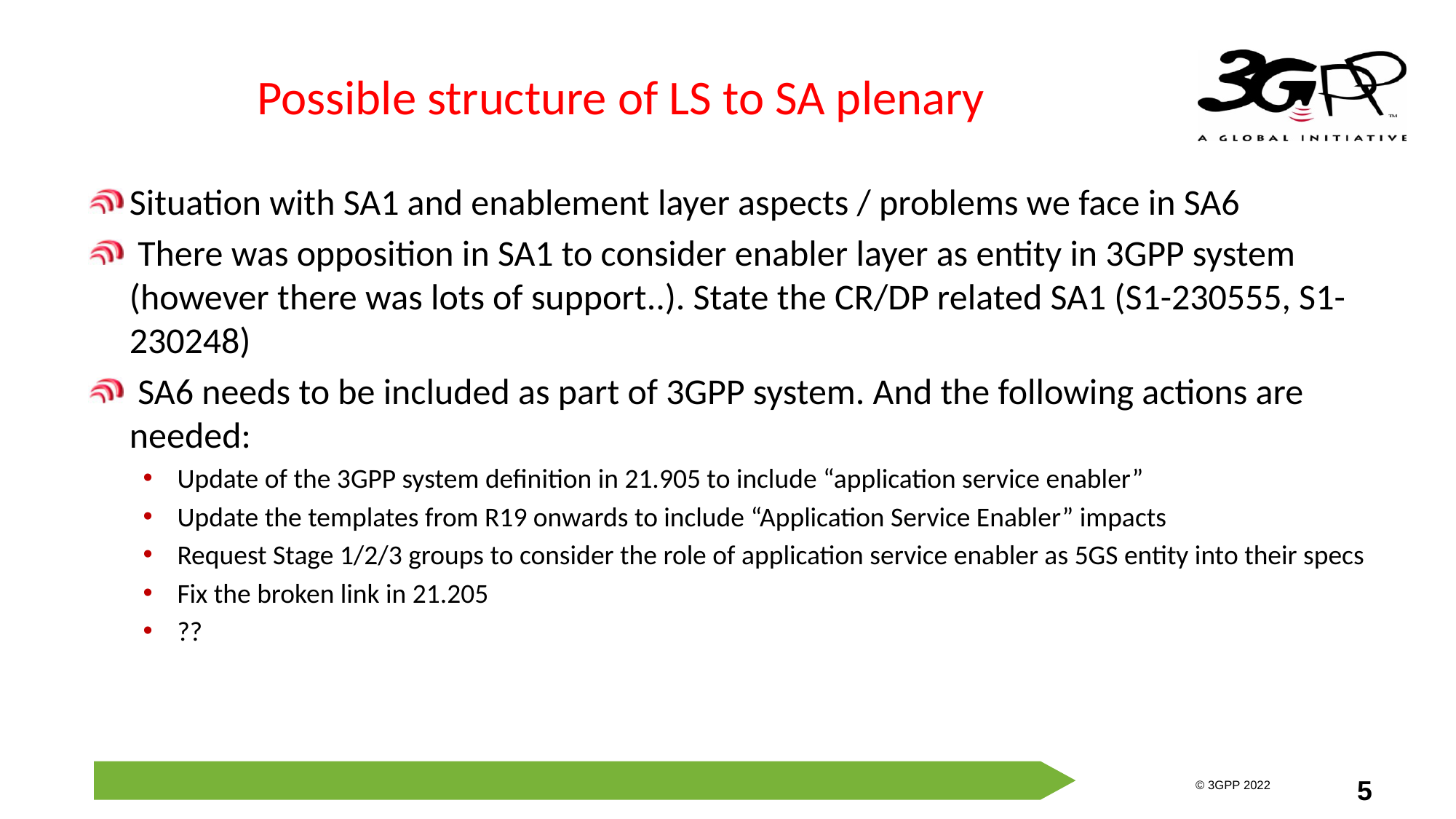

# Possible structure of LS to SA plenary
Situation with SA1 and enablement layer aspects / problems we face in SA6
 There was opposition in SA1 to consider enabler layer as entity in 3GPP system (however there was lots of support..). State the CR/DP related SA1 (S1-230555, S1-230248)
 SA6 needs to be included as part of 3GPP system. And the following actions are needed:
Update of the 3GPP system definition in 21.905 to include “application service enabler”
Update the templates from R19 onwards to include “Application Service Enabler” impacts
Request Stage 1/2/3 groups to consider the role of application service enabler as 5GS entity into their specs
Fix the broken link in 21.205
??